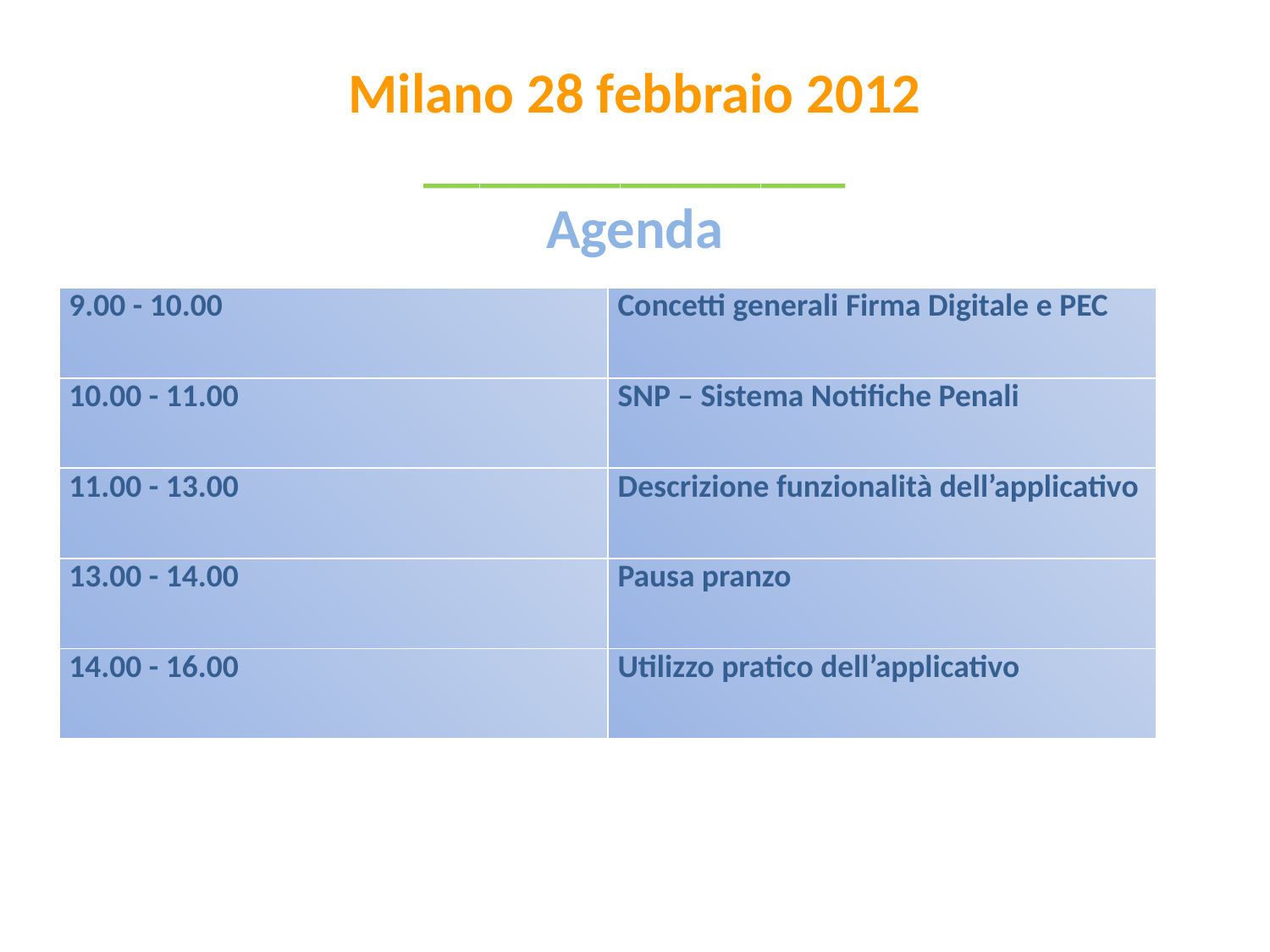

# Milano 28 febbraio 2012 _______________ Agenda

| 9.00 - 10.00 | Concetti generali Firma Digitale e PEC |
| --- | --- |
| 10.00 - 11.00 | SNP – Sistema Notifiche Penali |
| 11.00 - 13.00 | Descrizione funzionalità dell’applicativo |
| 13.00 - 14.00 | Pausa pranzo |
| 14.00 - 16.00 | Utilizzo pratico dell’applicativo |